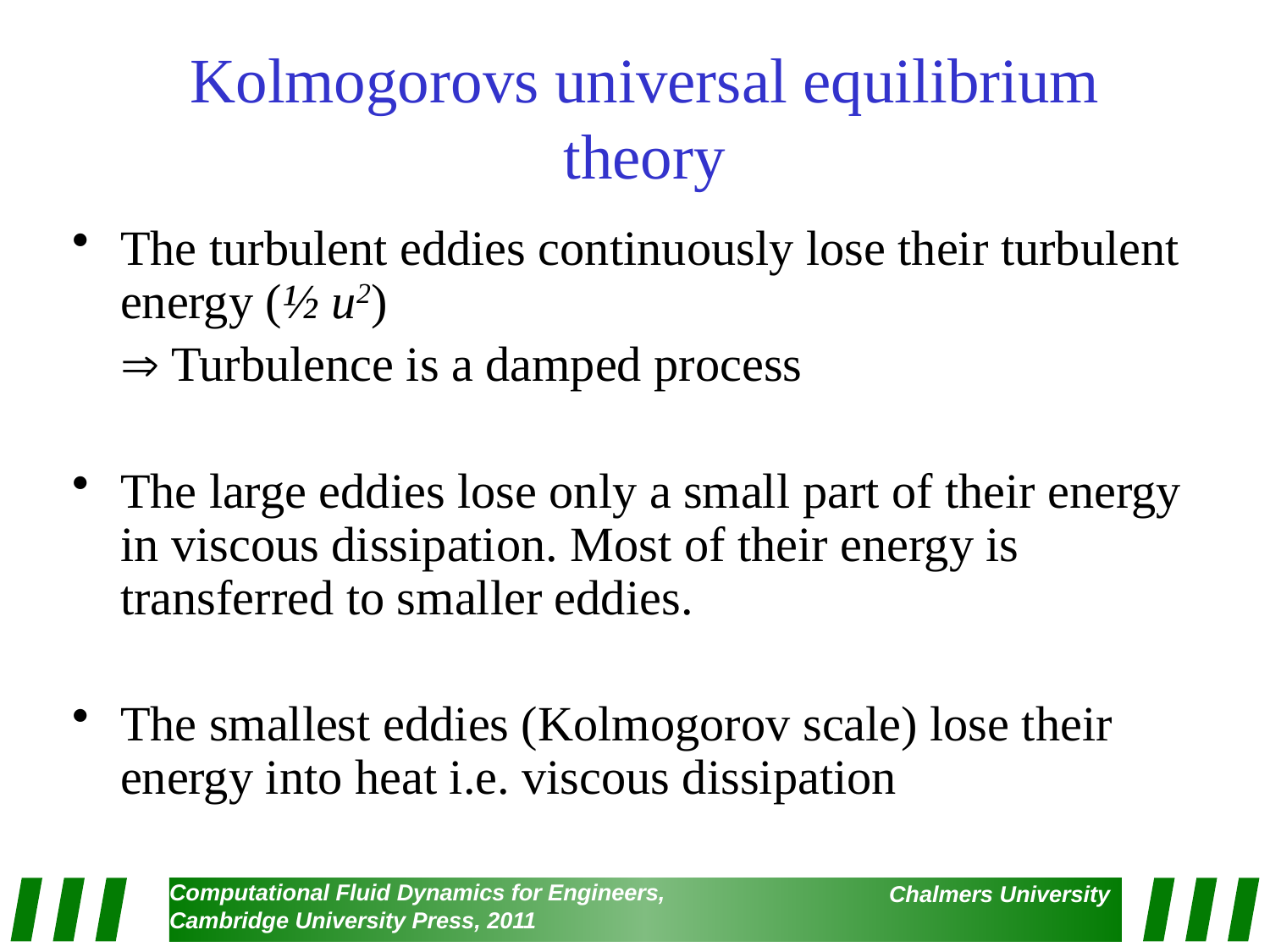

# Kolmogorovs universal equilibrium theory
The turbulent eddies continuously lose their turbulent energy (½ u2)
	⇒ Turbulence is a damped process

The large eddies lose only a small part of their energy in viscous dissipation. Most of their energy is transferred to smaller eddies.

The smallest eddies (Kolmogorov scale) lose their energy into heat i.e. viscous dissipation